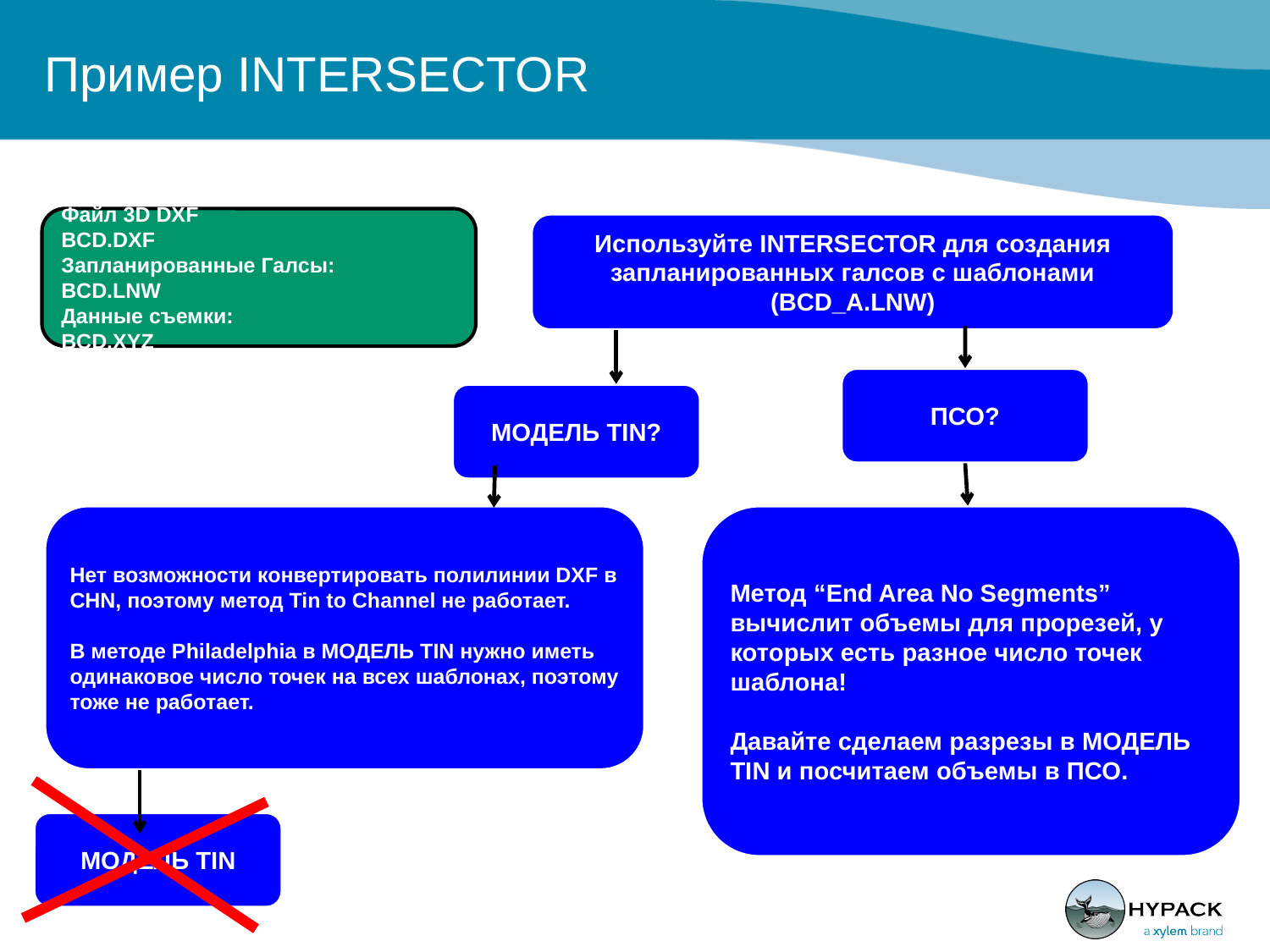

# Пример INTERSECTOR
Файл 3D DXF		BCD.DXF
Запланированные Галсы:	BCD.LNW
Данные съемки:		BCD.XYZ
Используйте INTERSECTOR для создания запланированных галсов с шаблонами (BCD_A.LNW)
ПСО?
МОДЕЛЬ TIN?
Нет возможности конвертировать полилинии DXF в CHN, поэтому метод Tin to Channel не работает.

В методе Philadelphia в МОДЕЛЬ TIN нужно иметь одинаковое число точек на всех шаблонах, поэтому тоже не работает.
Метод “End Area No Segments” вычислит объемы для прорезей, у которых есть разное число точек шаблона!

Давайте сделаем разрезы в МОДЕЛЬ TIN и посчитаем объемы в ПСО.
МОДЕЛЬ TIN